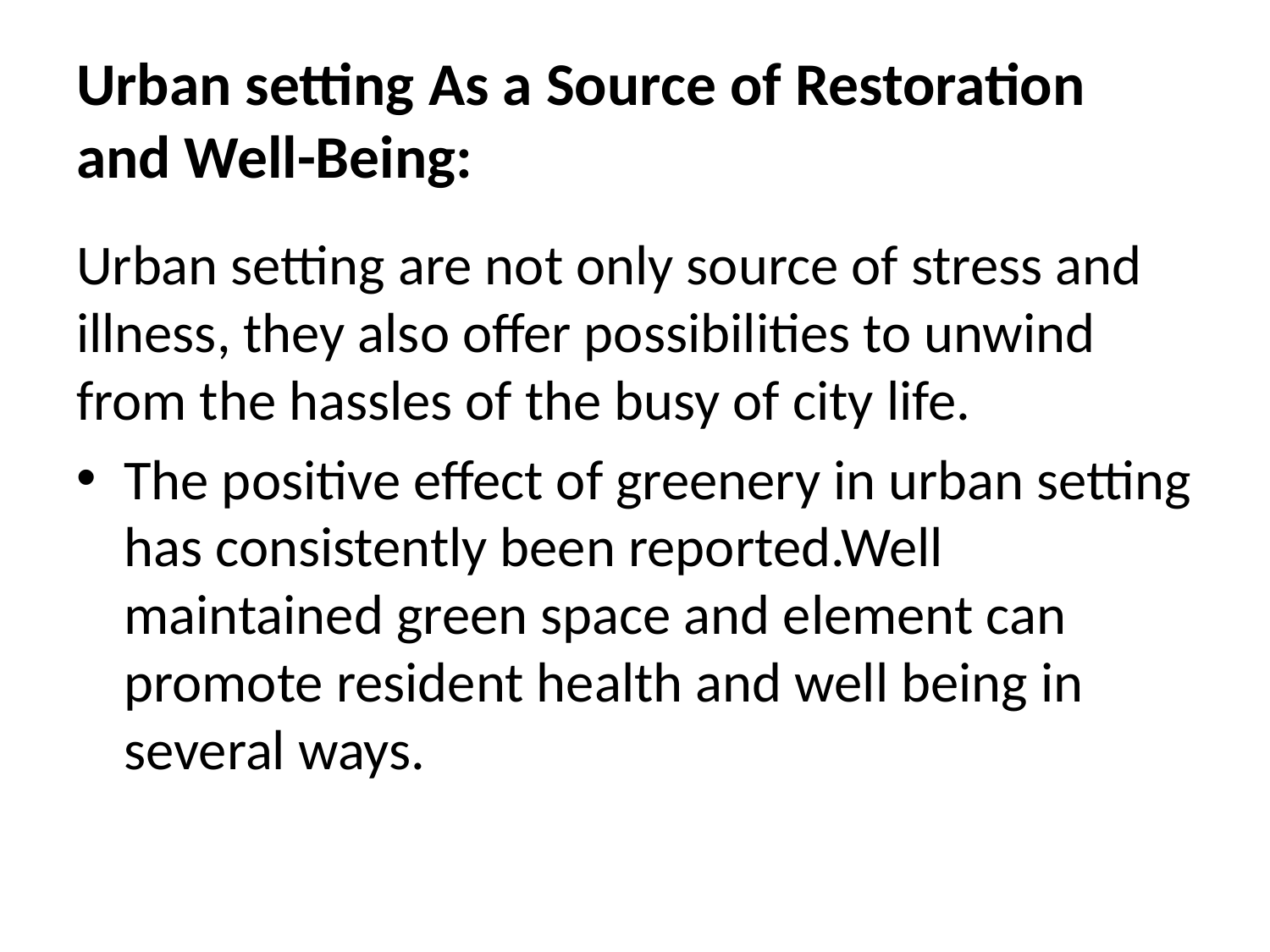

# Urban setting As a Source of Restoration and Well-Being:
Urban setting are not only source of stress and illness, they also offer possibilities to unwind from the hassles of the busy of city life.
The positive effect of greenery in urban setting has consistently been reported.Well maintained green space and element can promote resident health and well being in several ways.